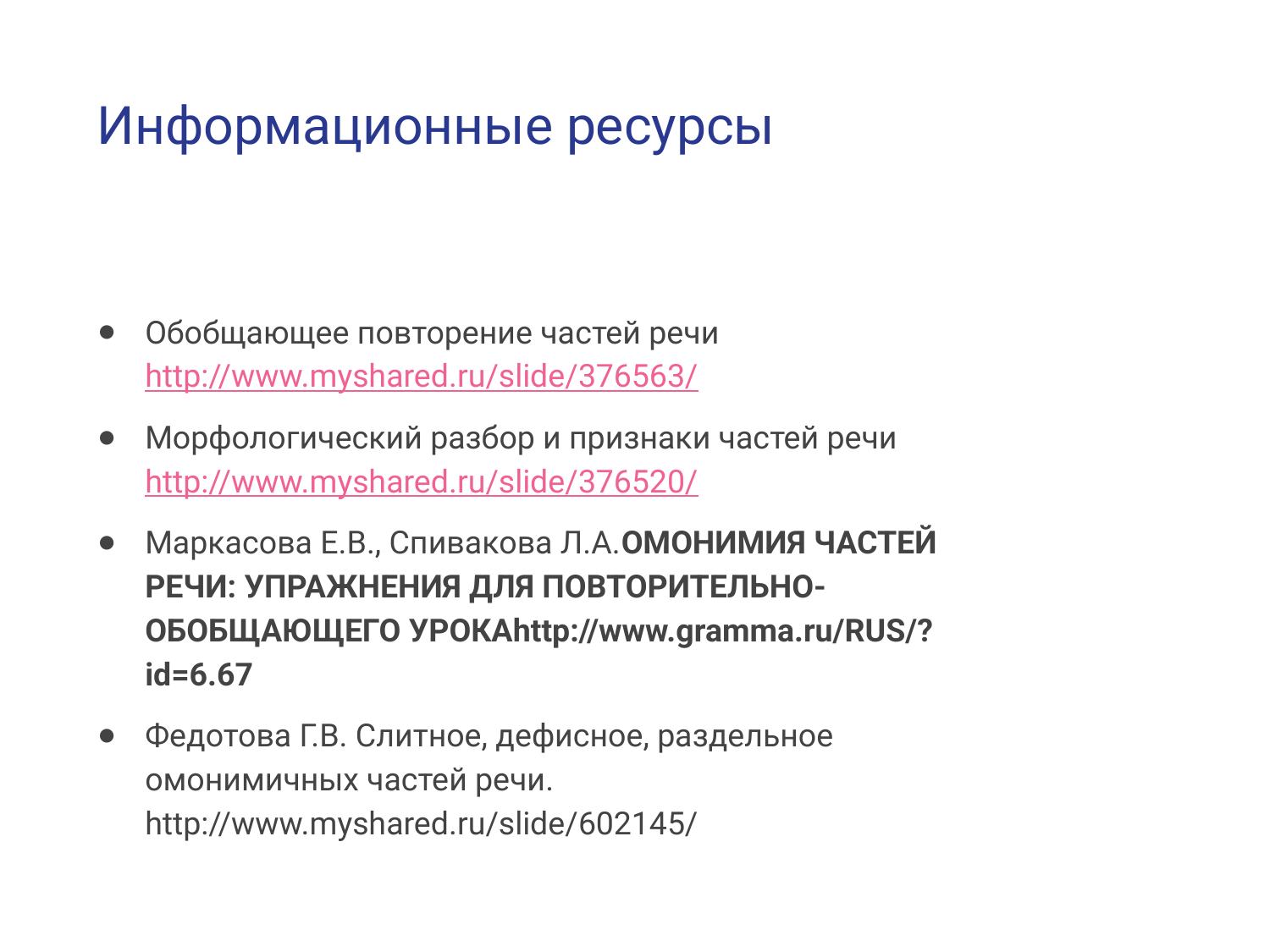

# Информационные ресурсы
Обобщающее повторение частей речи http://www.myshared.ru/slide/376563/
Морфологический разбор и признаки частей речи http://www.myshared.ru/slide/376520/
Маркасова Е.В., Спивакова Л.А.ОМОНИМИЯ ЧАСТЕЙ РЕЧИ: УПРАЖНЕНИЯ ДЛЯ ПОВТОРИТЕЛЬНО-ОБОБЩАЮЩЕГО УРОКАhttp://www.gramma.ru/RUS/?id=6.67
Федотова Г.В. Слитное, дефисное, раздельное омонимичных частей речи. http://www.myshared.ru/slide/602145/